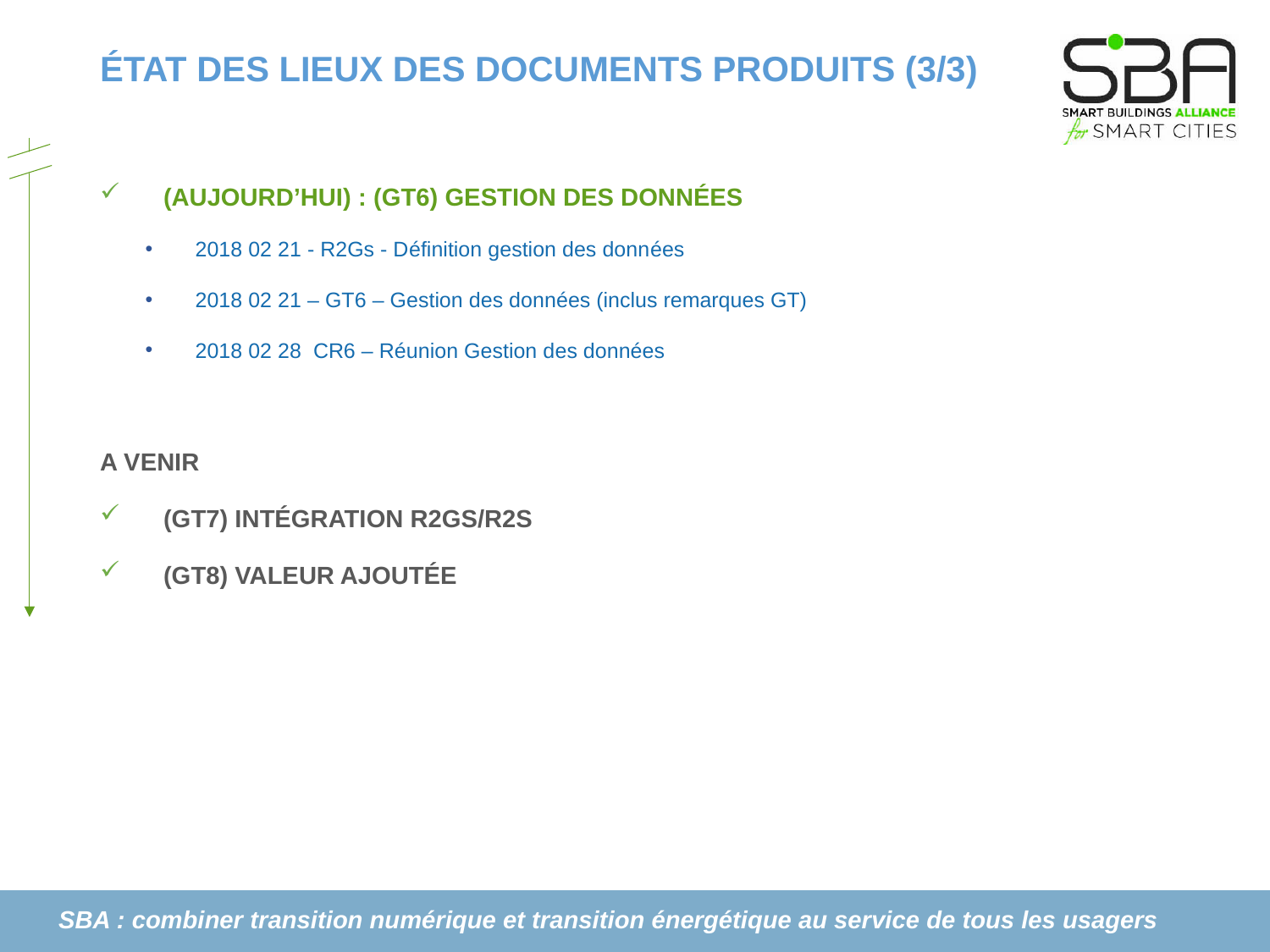

# ÉTAT DES LIEUX DES DOCUMENTS PRODUITS (3/3)

(Aujourd’hui) : (GT6) Gestion des données
2018 02 21 - R2Gs - Définition gestion des données
2018 02 21 – GT6 – Gestion des données (inclus remarques GT)
2018 02 28  CR6 – Réunion Gestion des données

A venir
(GT7) Intégration R2Gs/R2S
(GT8) Valeur ajoutée